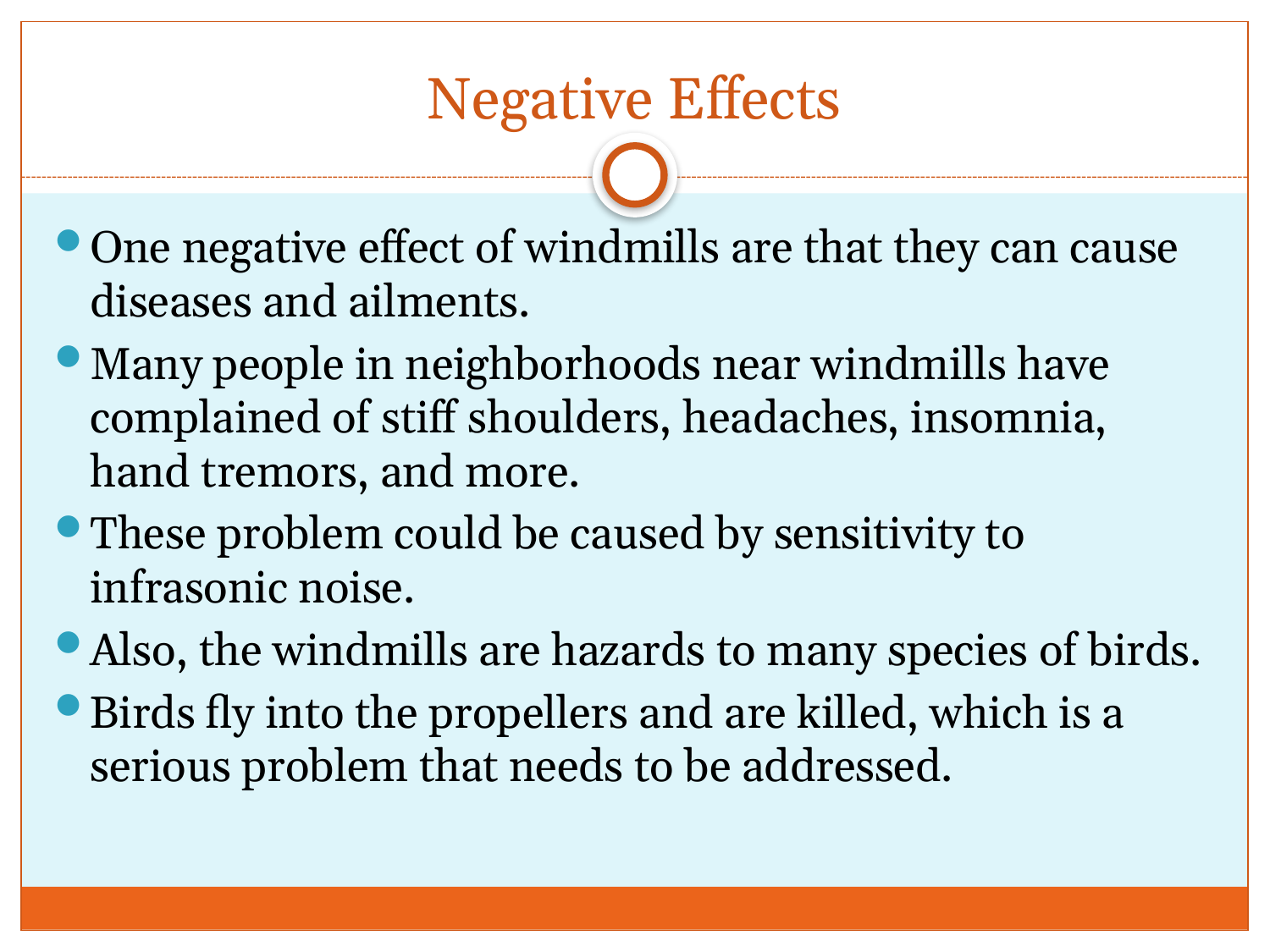

# Negative Effects
One negative effect of windmills are that they can cause diseases and ailments.
Many people in neighborhoods near windmills have complained of stiff shoulders, headaches, insomnia, hand tremors, and more.
These problem could be caused by sensitivity to infrasonic noise.
Also, the windmills are hazards to many species of birds.
Birds fly into the propellers and are killed, which is a serious problem that needs to be addressed.